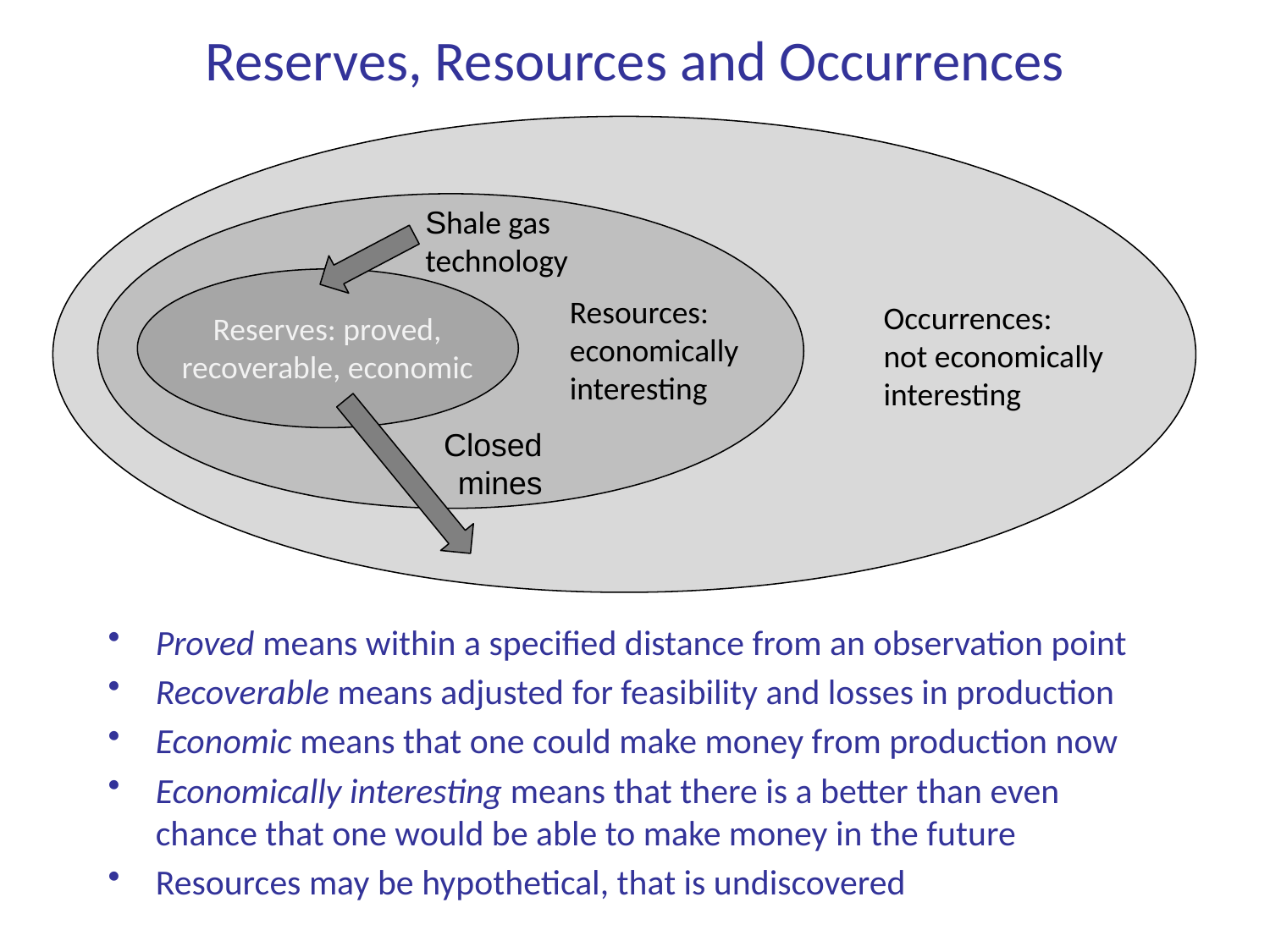

# Reserves, Resources and Occurrences

Resources: economically interesting
Occurrences:
not economically interesting
Reserves: proved, recoverable, economic
Shale gas technology

Closed mines

Proved means within a specified distance from an observation point
Recoverable means adjusted for feasibility and losses in production
Economic means that one could make money from production now
Economically interesting means that there is a better than even chance that one would be able to make money in the future
Resources may be hypothetical, that is undiscovered